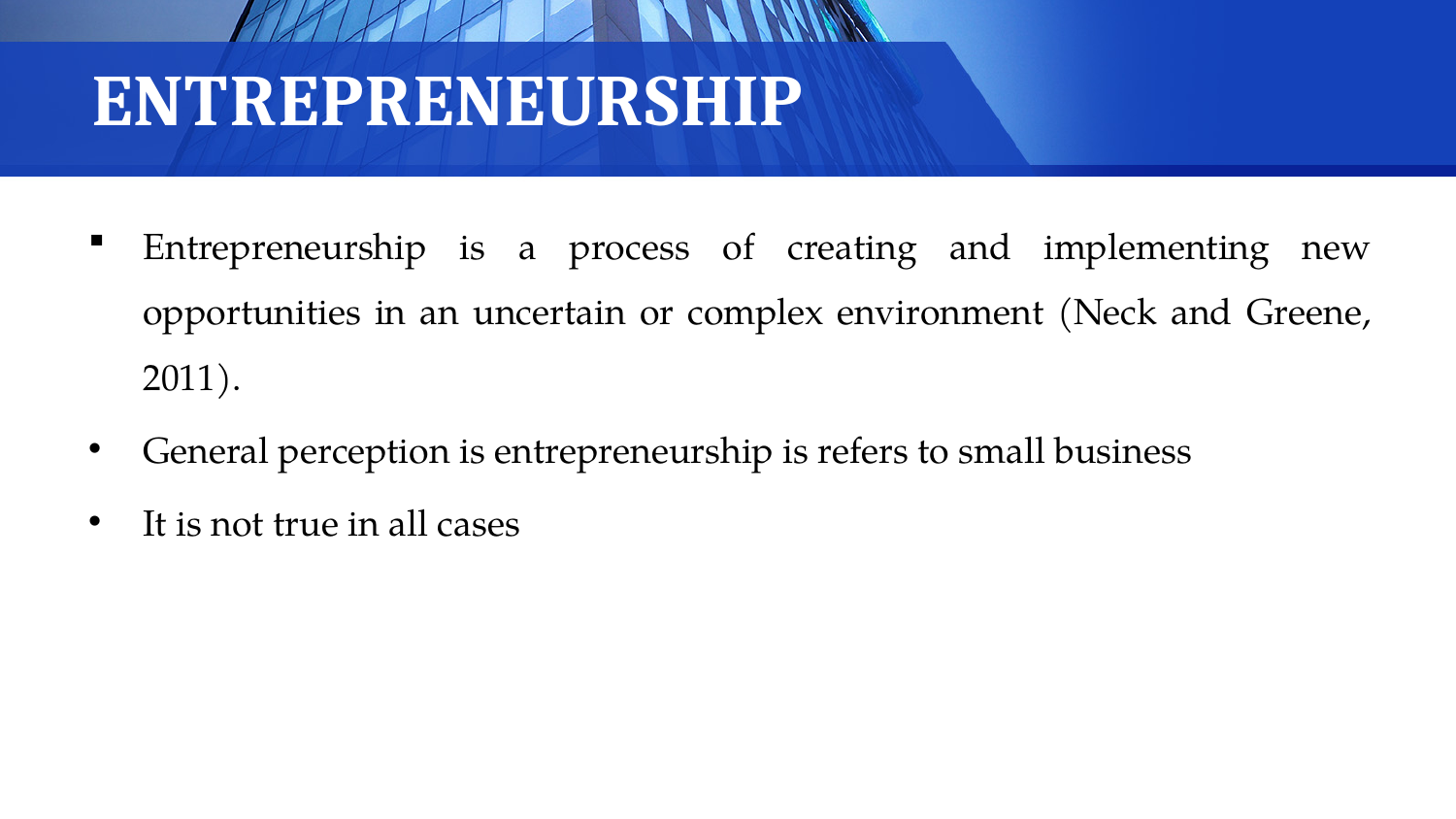

# ENTREPRENEURSHIP
Entrepreneurship is a process of creating and implementing new opportunities in an uncertain or complex environment (Neck and Greene, 2011).
General perception is entrepreneurship is refers to small business
It is not true in all cases